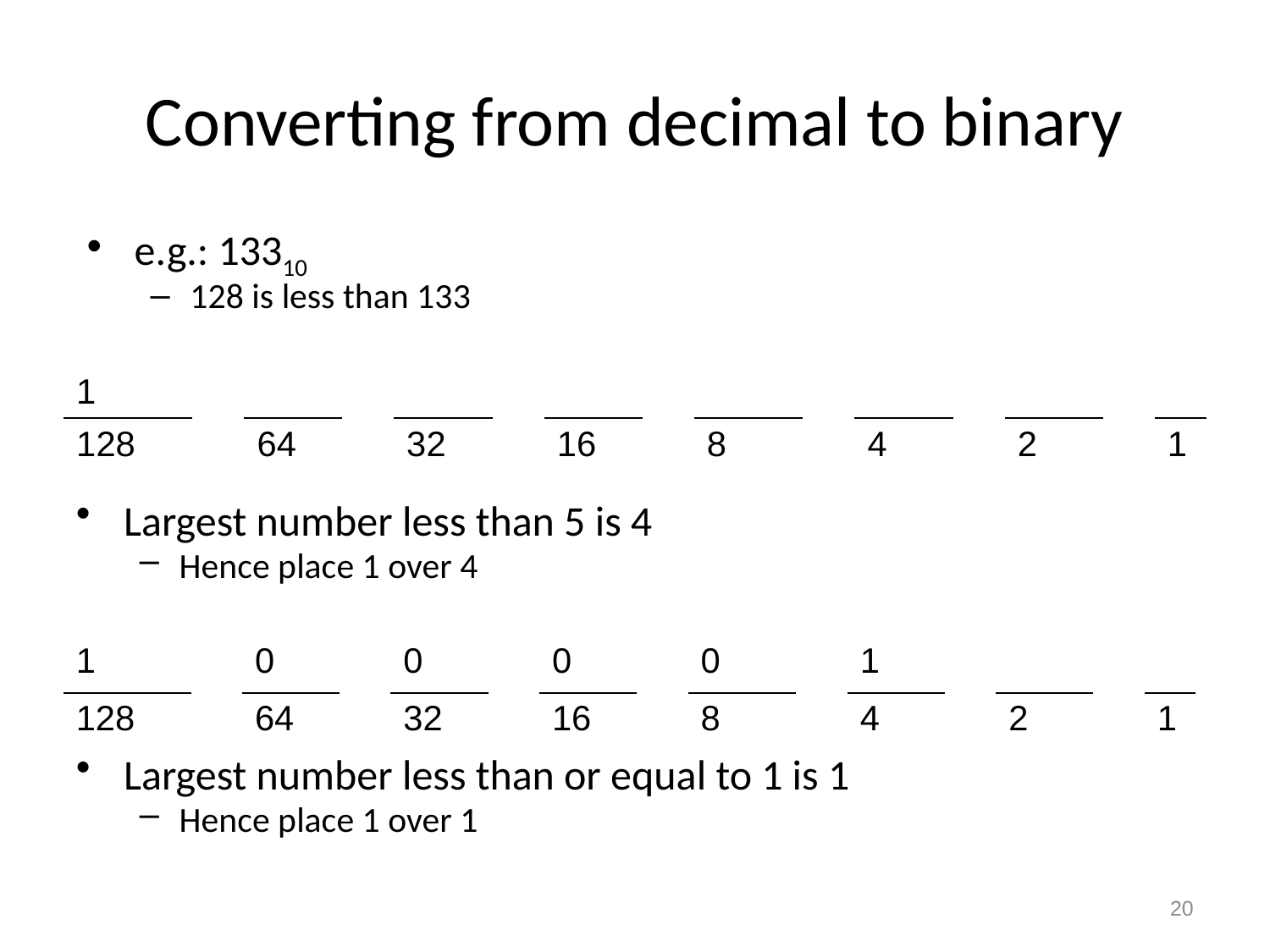

# Converting from decimal to binary
e.g.: 13310
128 is less than 133

| 1 |  |  |  |  |  |  |  |  |  |  |  |  |  |  |
| --- | --- | --- | --- | --- | --- | --- | --- | --- | --- | --- | --- | --- | --- | --- |
| 128 |  | 64 |  | 32 |  | 16 |  | 8 |  | 4 |  | 2 |  | 1 |
Largest number less than 5 is 4
Hence place 1 over 4

| 1 |  | 0 |  | 0 |  | 0 |  | 0 |  | 1 |  |  |  |  |
| --- | --- | --- | --- | --- | --- | --- | --- | --- | --- | --- | --- | --- | --- | --- |
| 128 |  | 64 |  | 32 |  | 16 |  | 8 |  | 4 |  | 2 |  | 1 |
Largest number less than or equal to 1 is 1
Hence place 1 over 1

20